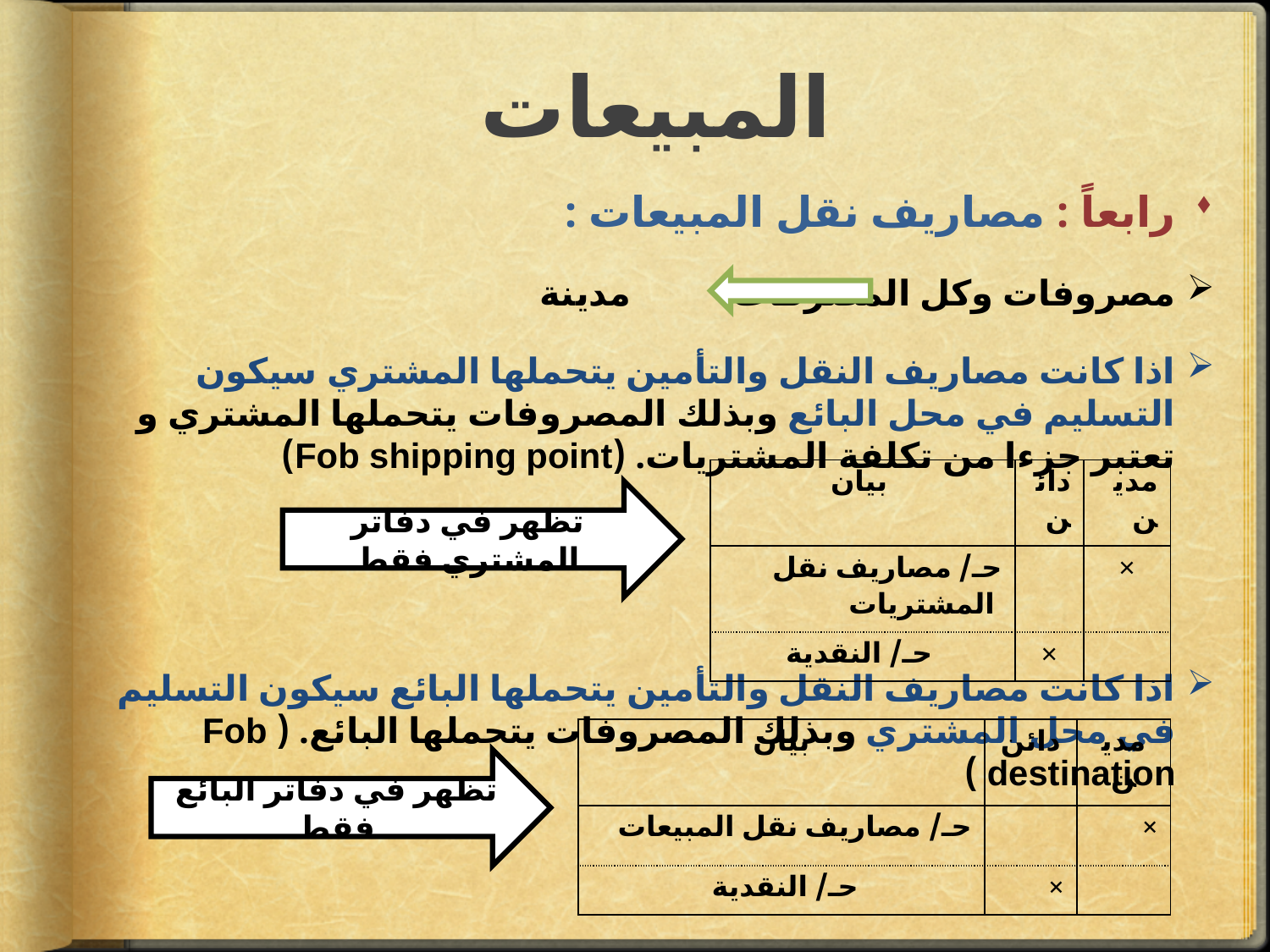

# المبيعات
رابعاً : مصاريف نقل المبيعات :
مصروفات وكل المصرفات 		    مدينة
اذا كانت مصاريف النقل والتأمين يتحملها المشتري سيكون التسليم في محل البائع وبذلك المصروفات يتحملها المشتري و تعتبر جزءا من تكلفة المشتريات. (Fob shipping point)

اذا كانت مصاريف النقل والتأمين يتحملها البائع سيكون التسليم في محل المشتري وبذلك المصروفات يتحملها البائع. ( Fob destination )

| بيان | دائن | مدين |
| --- | --- | --- |
| حـ/ مصاريف نقل المشتريات |  | × |
| حـ/ النقدية | × |  |
تظهر في دفاتر المشتري فقط
| بيان | دائن | مدين |
| --- | --- | --- |
| حـ/ مصاريف نقل المبيعات |  | × |
| حـ/ النقدية | × |  |
تظهر في دفاتر البائع فقط